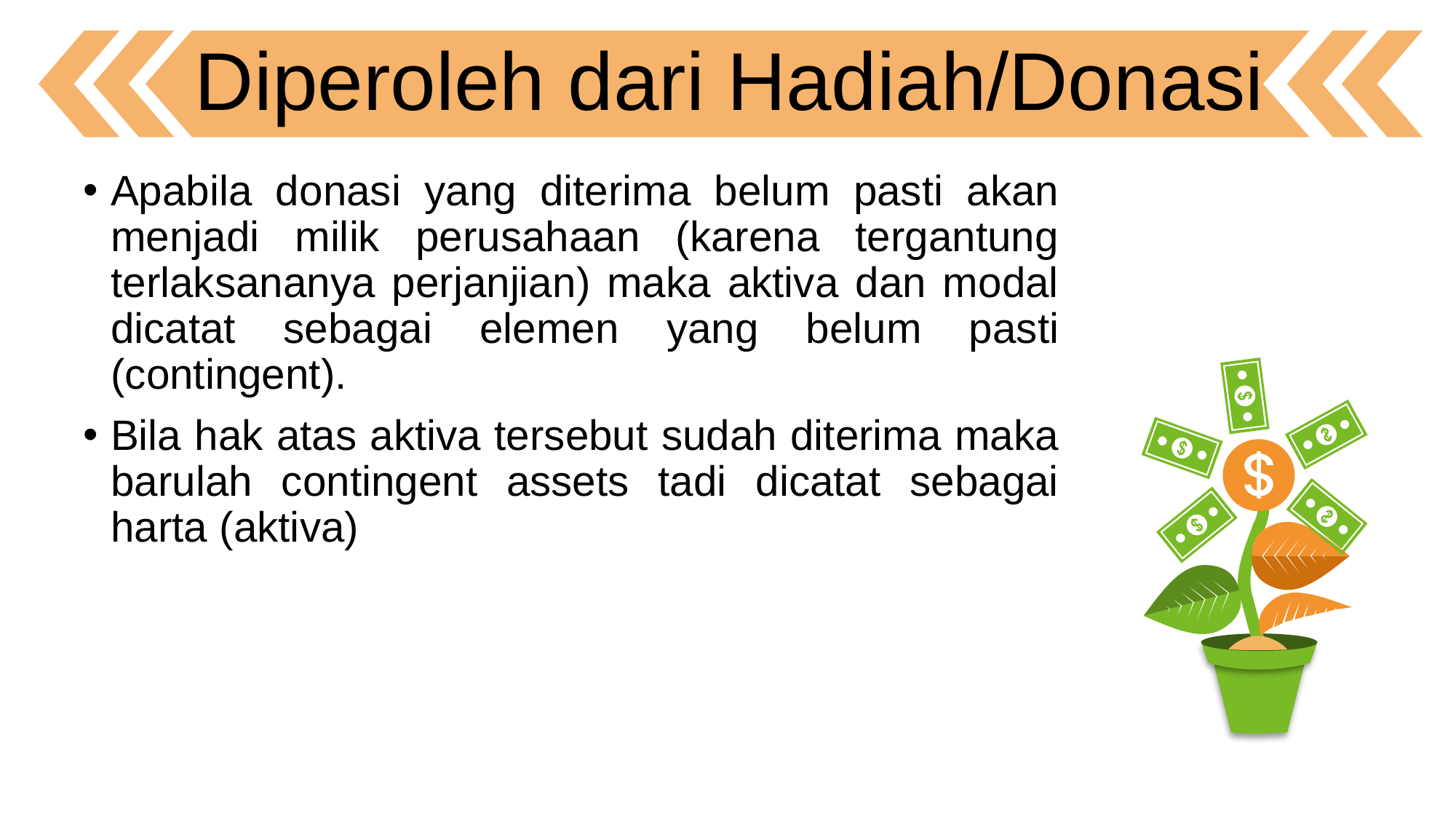

Diperoleh dari Hadiah/Donasi
Apabila donasi yang diterima belum pasti akan menjadi milik perusahaan (karena tergantung terlaksananya perjanjian) maka aktiva dan modal dicatat sebagai elemen yang belum pasti (contingent).
Bila hak atas aktiva tersebut sudah diterima maka barulah contingent assets tadi dicatat sebagai harta (aktiva)